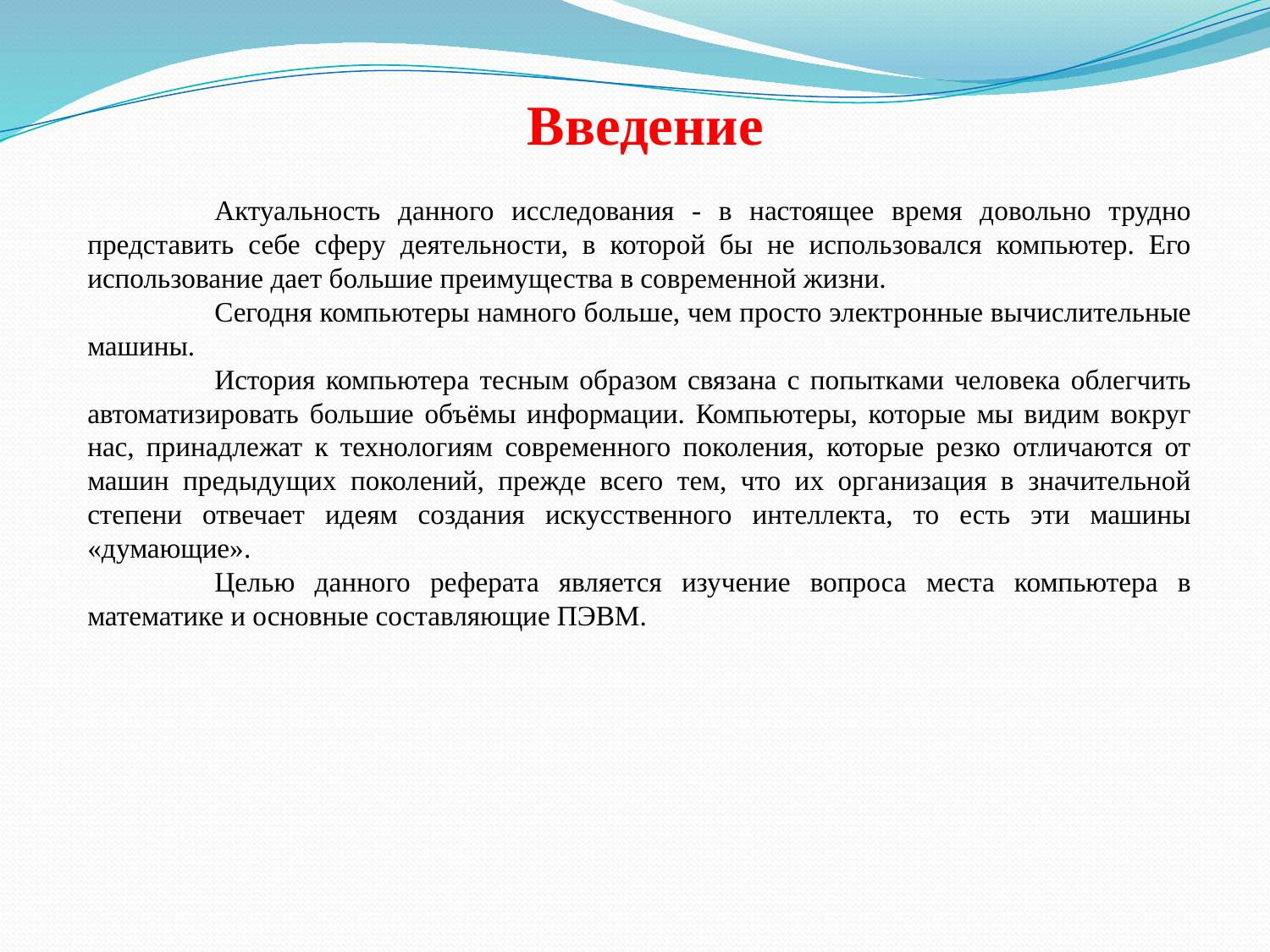

# Введение
	Актуальность данного исследования - в настоящее время довольно трудно представить себе сферу деятельности, в которой бы не использовался компьютер. Его использование дает большие преимущества в современной жизни.
	Сегодня компьютеры намного больше, чем просто электронные вычислительные машины.
	История компьютера тесным образом связана с попытками человека облегчить автоматизировать большие объёмы информации. Компьютеры, которые мы видим вокруг нас, принадлежат к технологиям современного поколения, которые резко отличаются от машин предыдущих поколений, прежде всего тем, что их организация в значительной степени отвечает идеям создания искусственного интеллекта, то есть эти машины «думающие».
	Целью данного реферата является изучение вопроса места компьютера в математике и основные составляющие ПЭВМ.